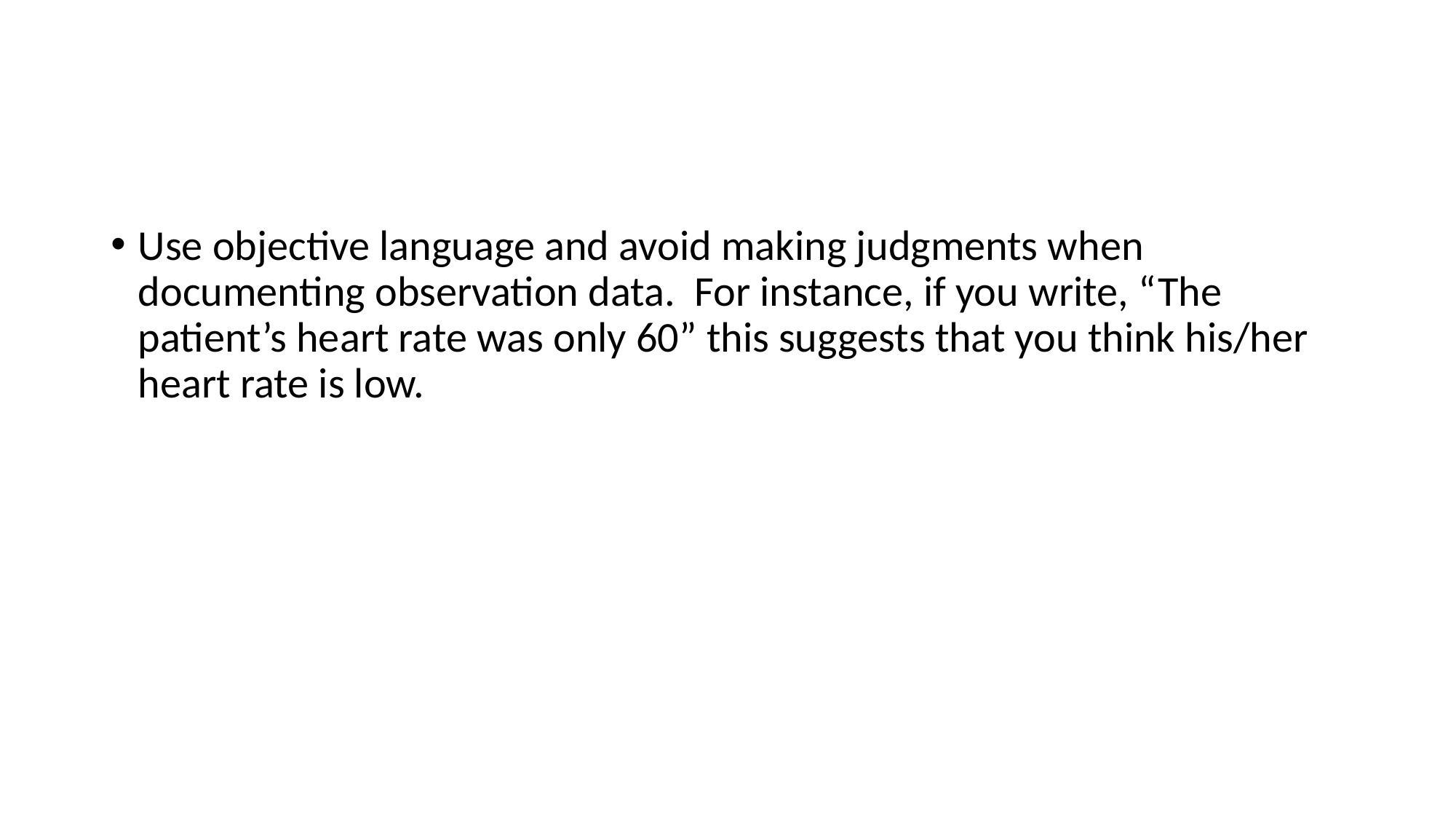

#
Use objective language and avoid making judgments when documenting observation data.  For instance, if you write, “The patient’s heart rate was only 60” this suggests that you think his/her heart rate is low.